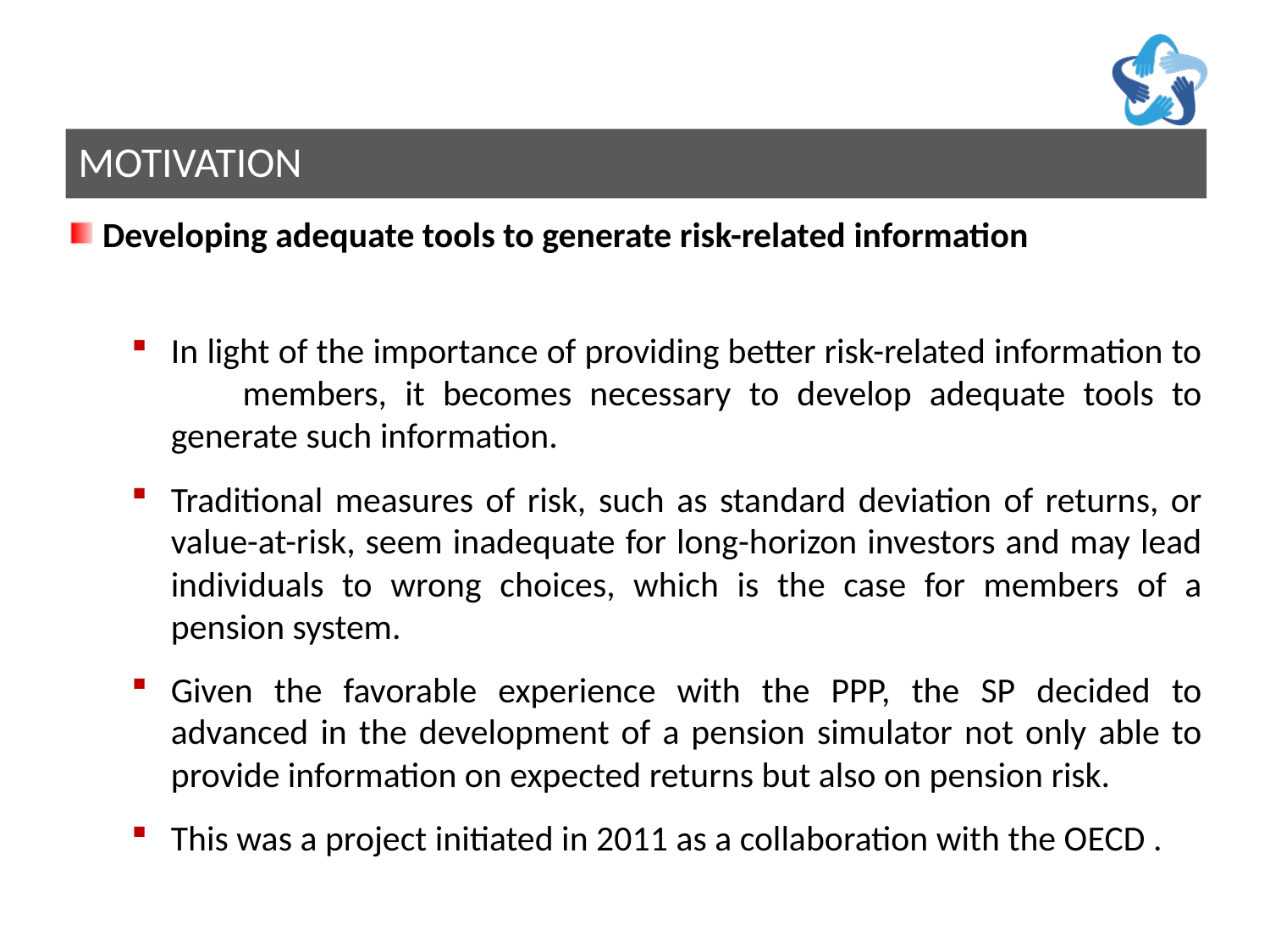

Motivation
 Developing adequate tools to generate risk-related information

In light of the importance of providing better risk-related information to     members, it becomes necessary to develop adequate tools to generate such information.
Traditional measures of risk, such as standard deviation of returns, or value-at-risk, seem inadequate for long-horizon investors and may lead individuals to wrong choices, which is the case for members of a pension system.
Given the favorable experience with the PPP, the SP decided to advanced in the development of a pension simulator not only able to provide information on expected returns but also on pension risk.
This was a project initiated in 2011 as a collaboration with the OECD .